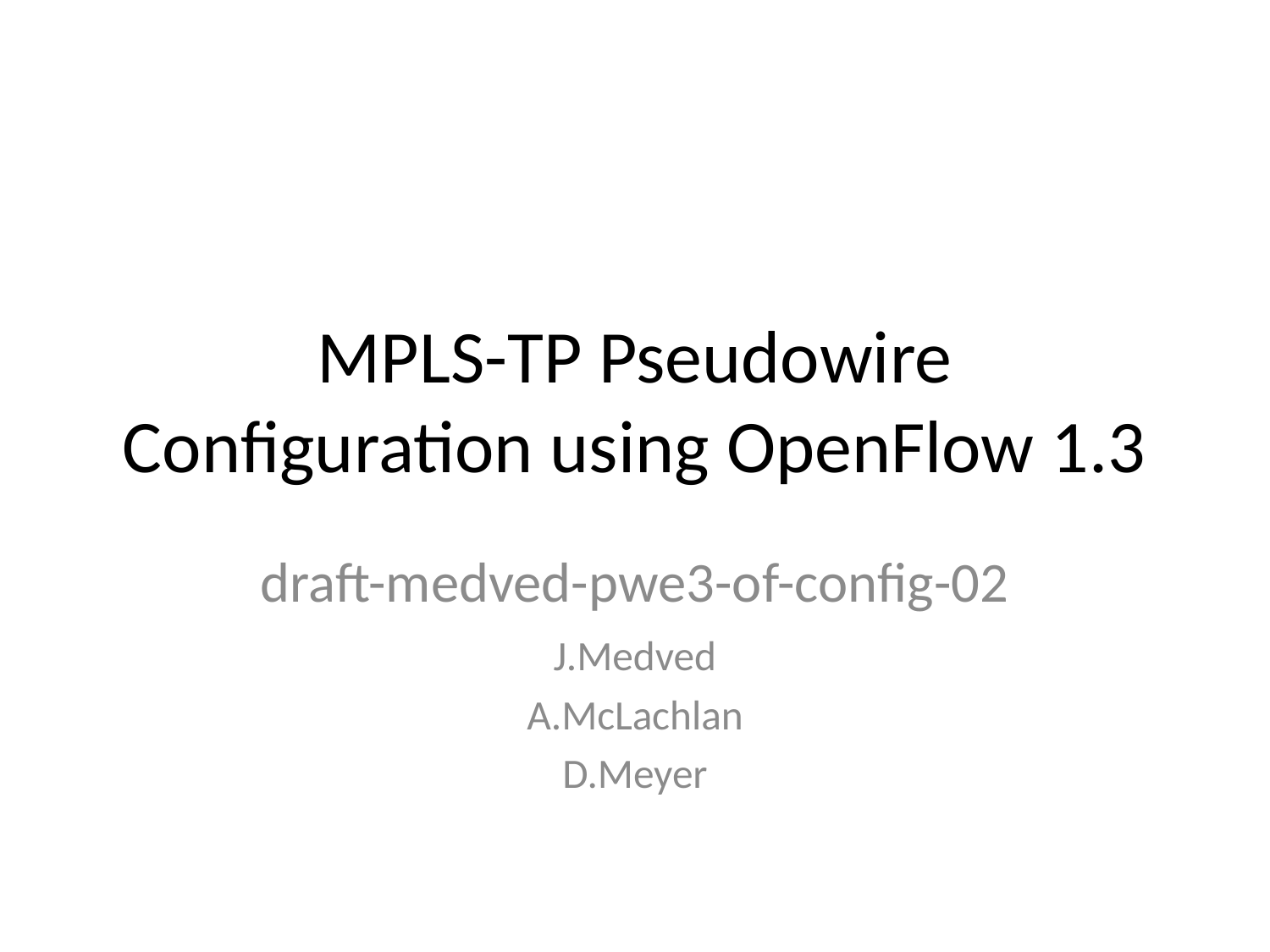

# MPLS-TP Pseudowire Configuration using OpenFlow 1.3
draft-medved-pwe3-of-config-02
J.Medved
A.McLachlan
D.Meyer